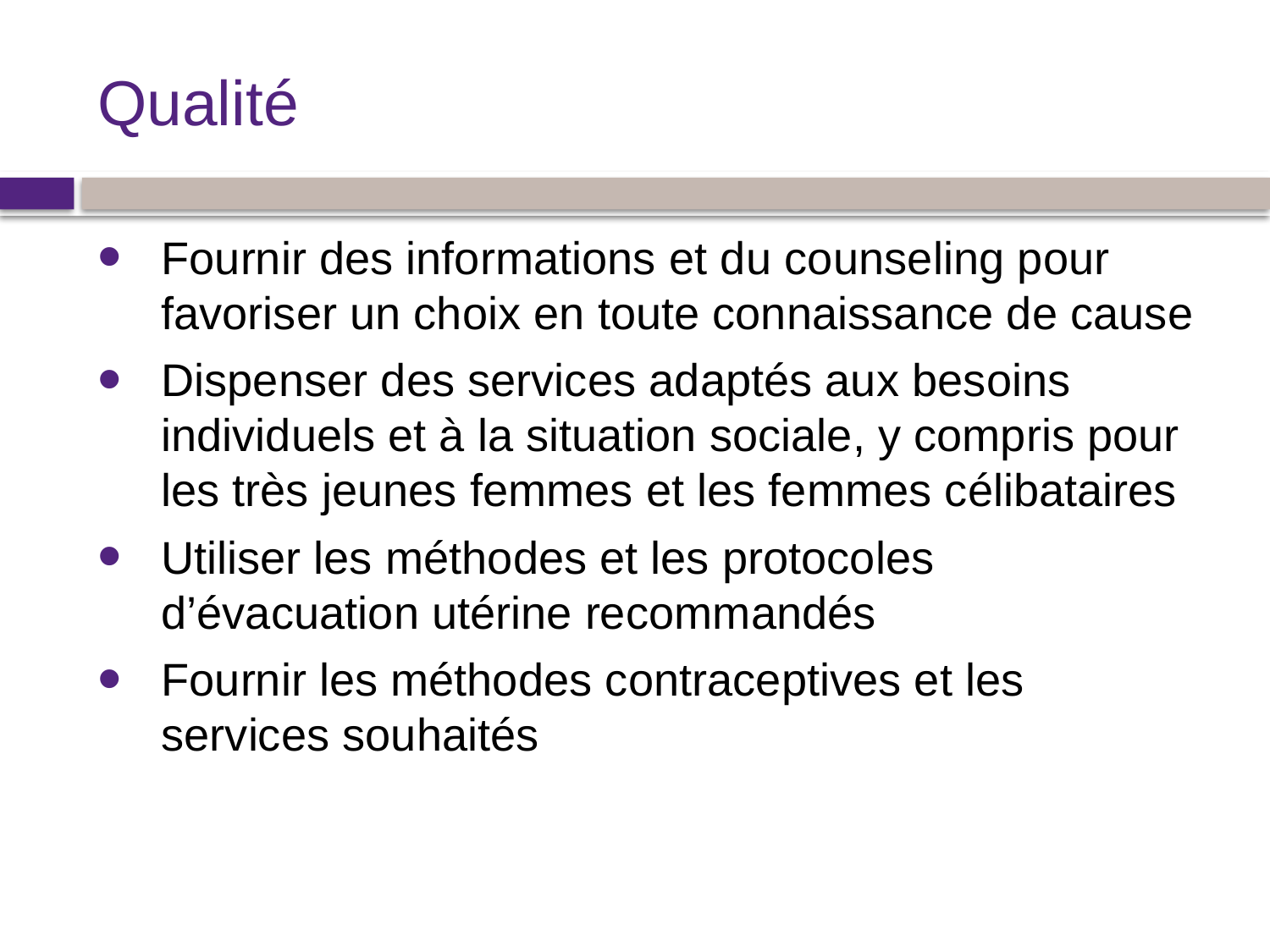

# Qualité
Fournir des informations et du counseling pour favoriser un choix en toute connaissance de cause
Dispenser des services adaptés aux besoins individuels et à la situation sociale, y compris pour les très jeunes femmes et les femmes célibataires
Utiliser les méthodes et les protocoles d’évacuation utérine recommandés
Fournir les méthodes contraceptives et les services souhaités